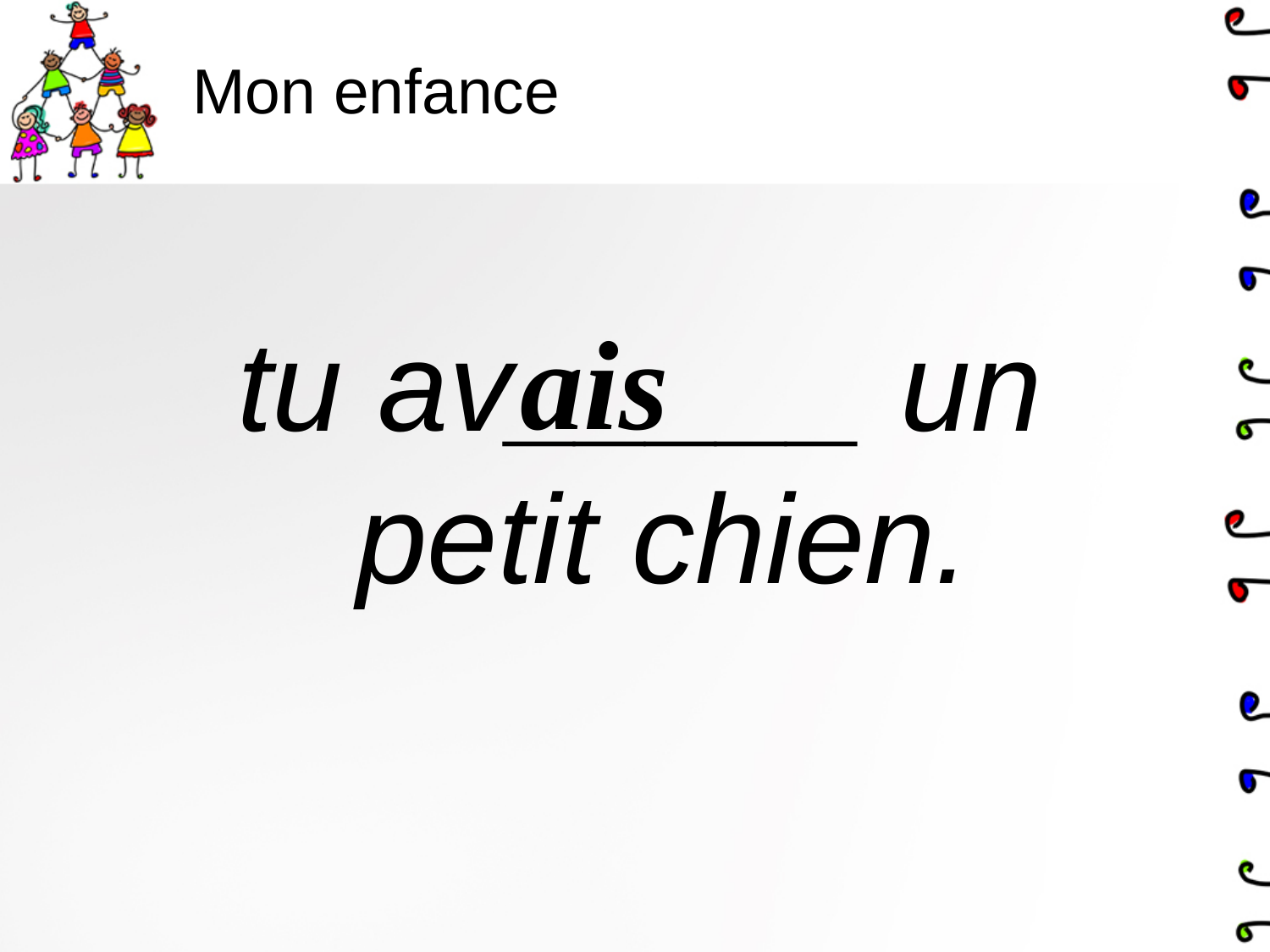

# Mon enfance
ais
tu av_____ un petit chien.